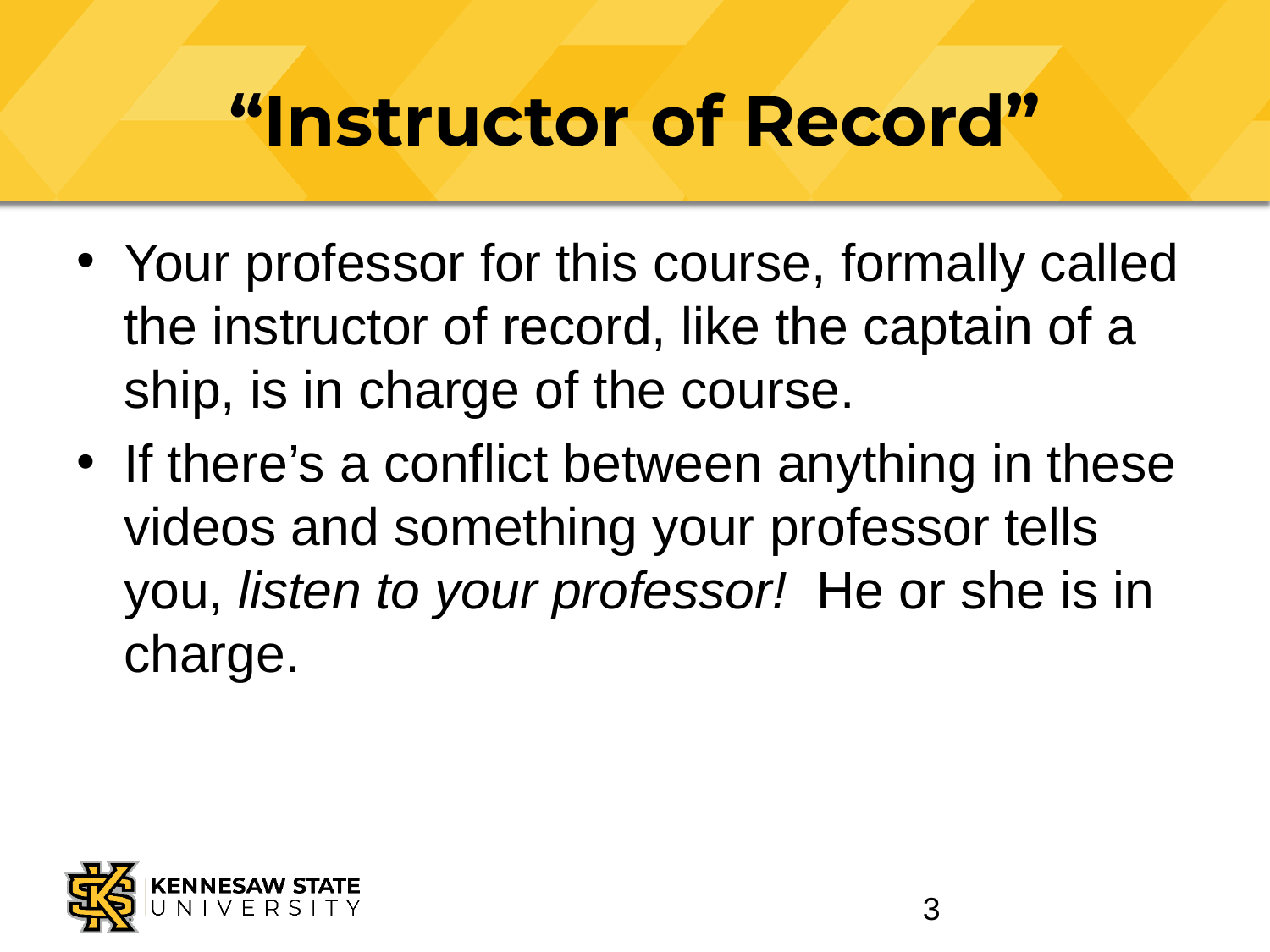

# “Instructor of Record”
Your professor for this course, formally called the instructor of record, like the captain of a ship, is in charge of the course.
If there’s a conflict between anything in these videos and something your professor tells you, listen to your professor!  He or she is in charge.
3